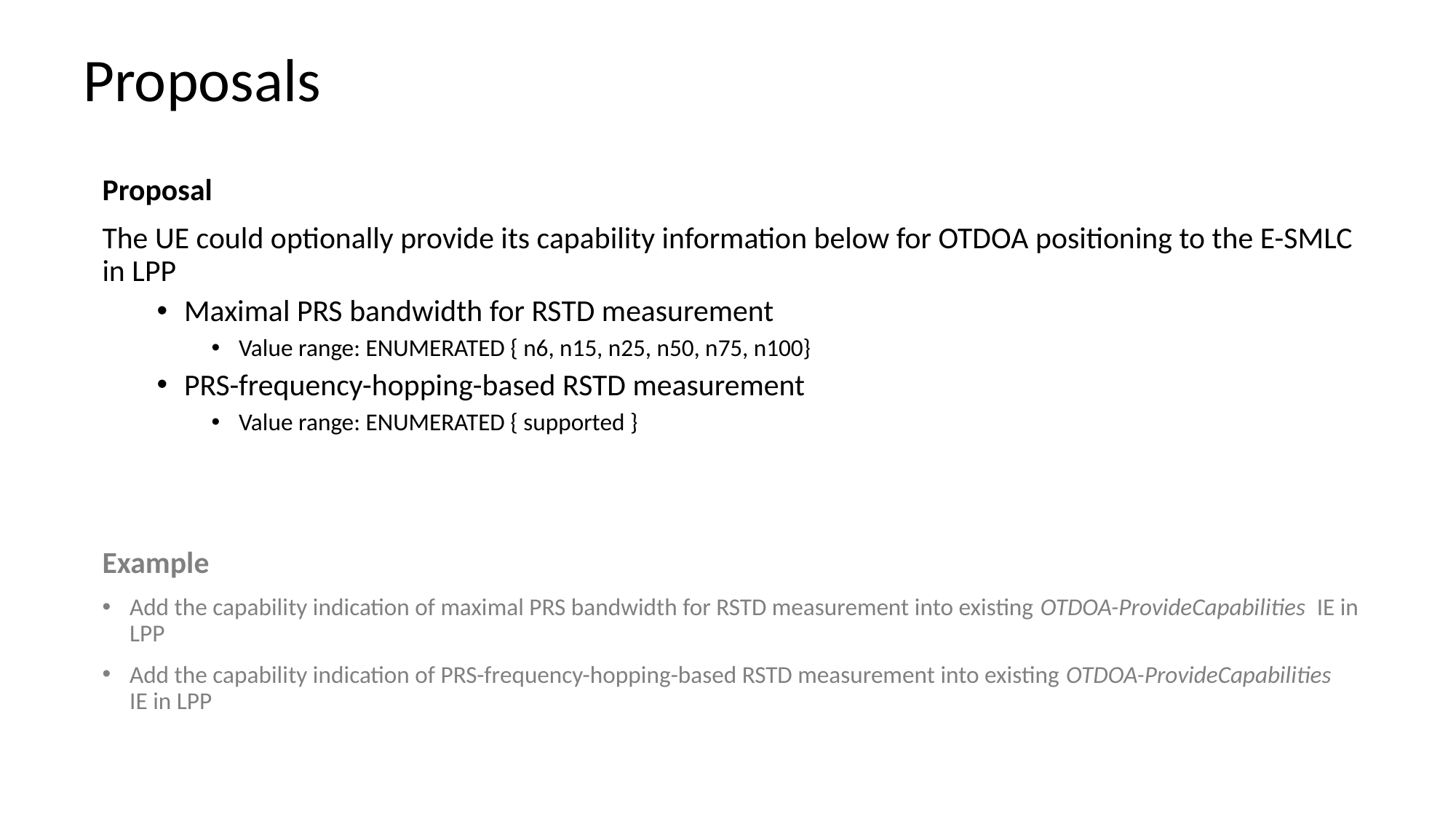

# Proposals
Proposal
The UE could optionally provide its capability information below for OTDOA positioning to the E-SMLC in LPP
Maximal PRS bandwidth for RSTD measurement
Value range: ENUMERATED { n6, n15, n25, n50, n75, n100}
PRS-frequency-hopping-based RSTD measurement
Value range: ENUMERATED { supported }

Example
Add the capability indication of maximal PRS bandwidth for RSTD measurement into existing OTDOA-ProvideCapabilities  IE in LPP
Add the capability indication of PRS-frequency-hopping-based RSTD measurement into existing OTDOA-ProvideCapabilities  IE in LPP